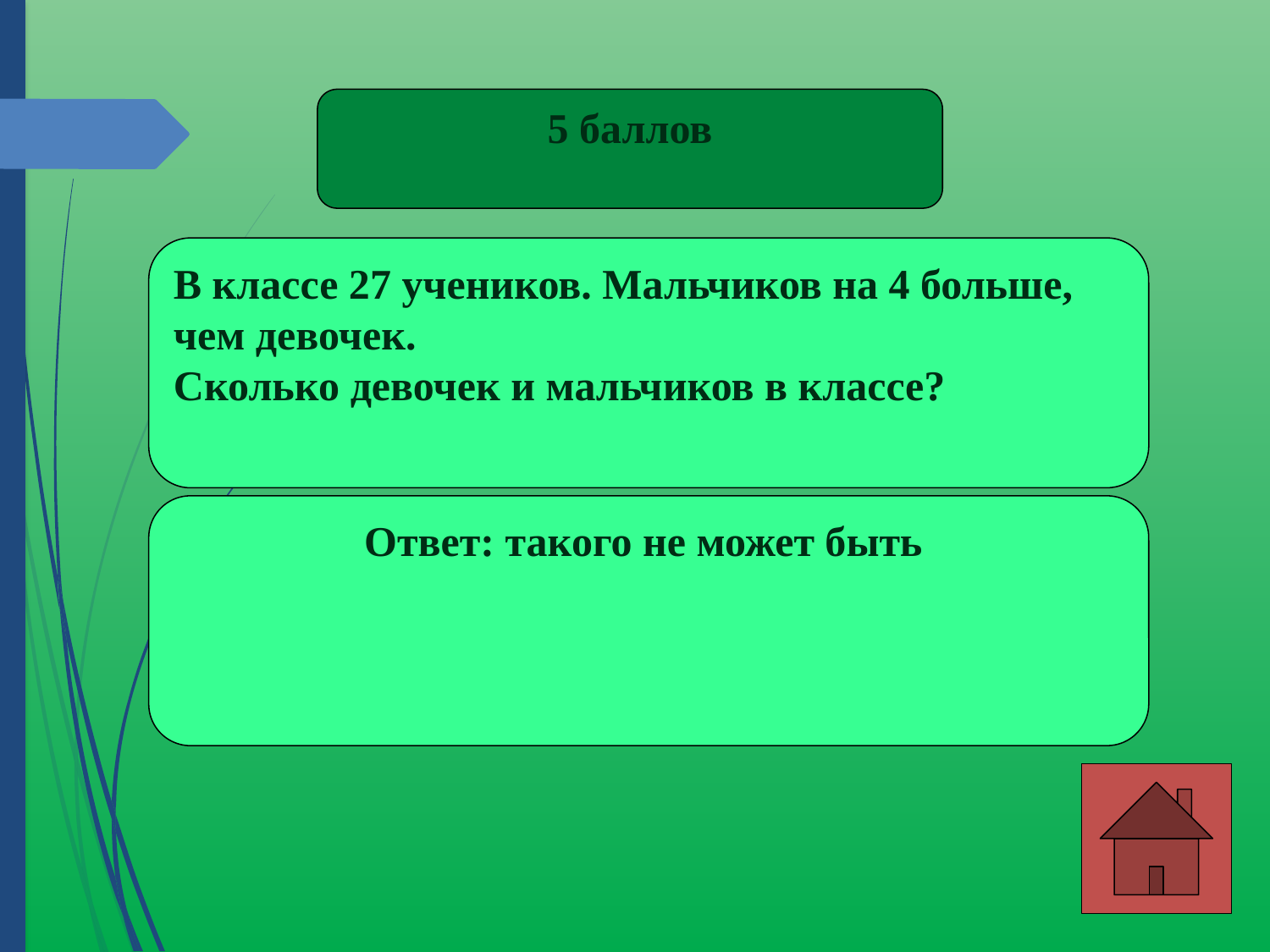

5 баллов
В классе 27 учеников. Мальчиков на 4 больше, чем девочек.
Сколько девочек и мальчиков в классе?
Ответ: такого не может быть